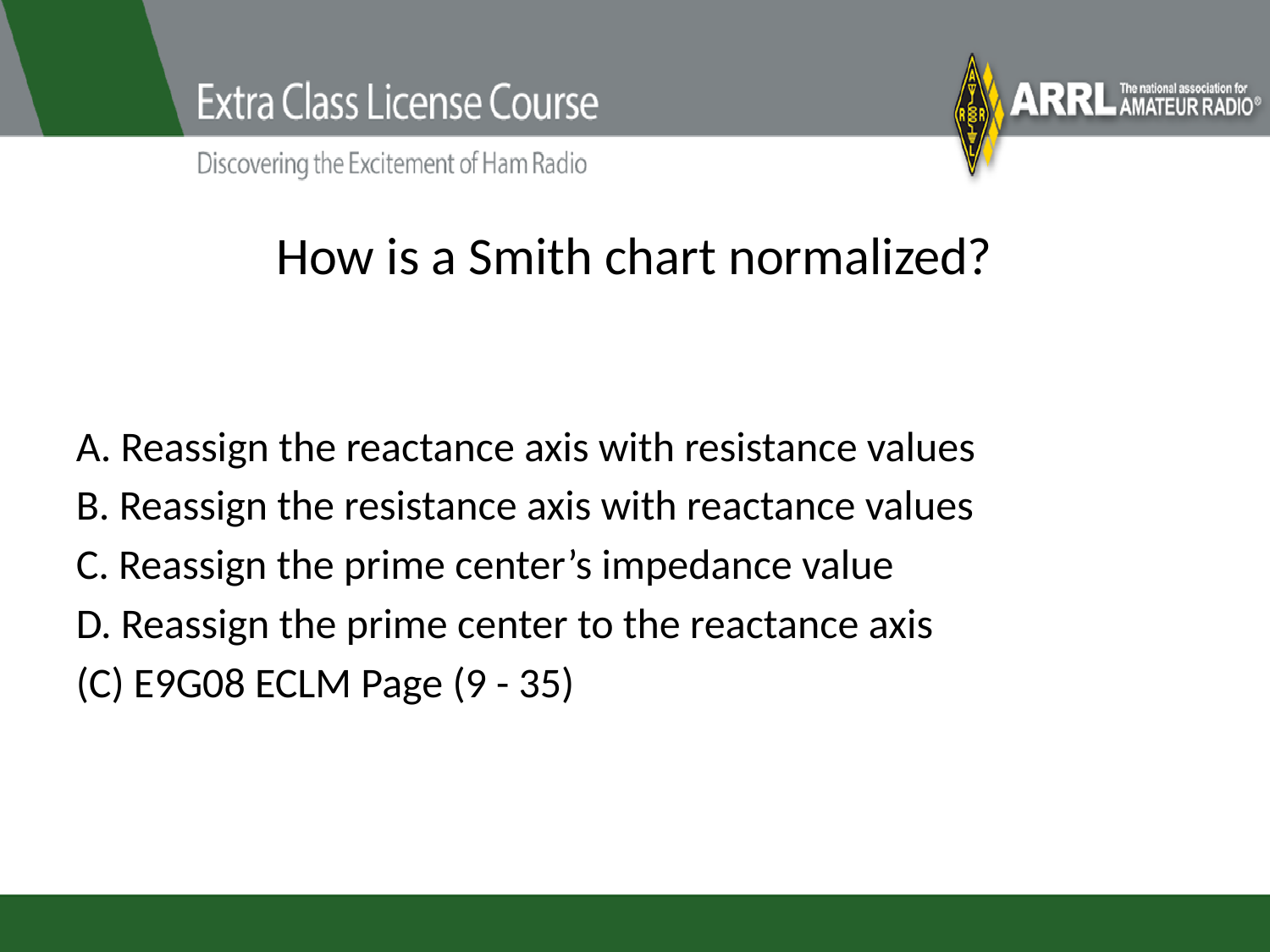

# How is a Smith chart normalized?
A. Reassign the reactance axis with resistance values
B. Reassign the resistance axis with reactance values
C. Reassign the prime center’s impedance value
D. Reassign the prime center to the reactance axis
(C) E9G08 ECLM Page (9 - 35)